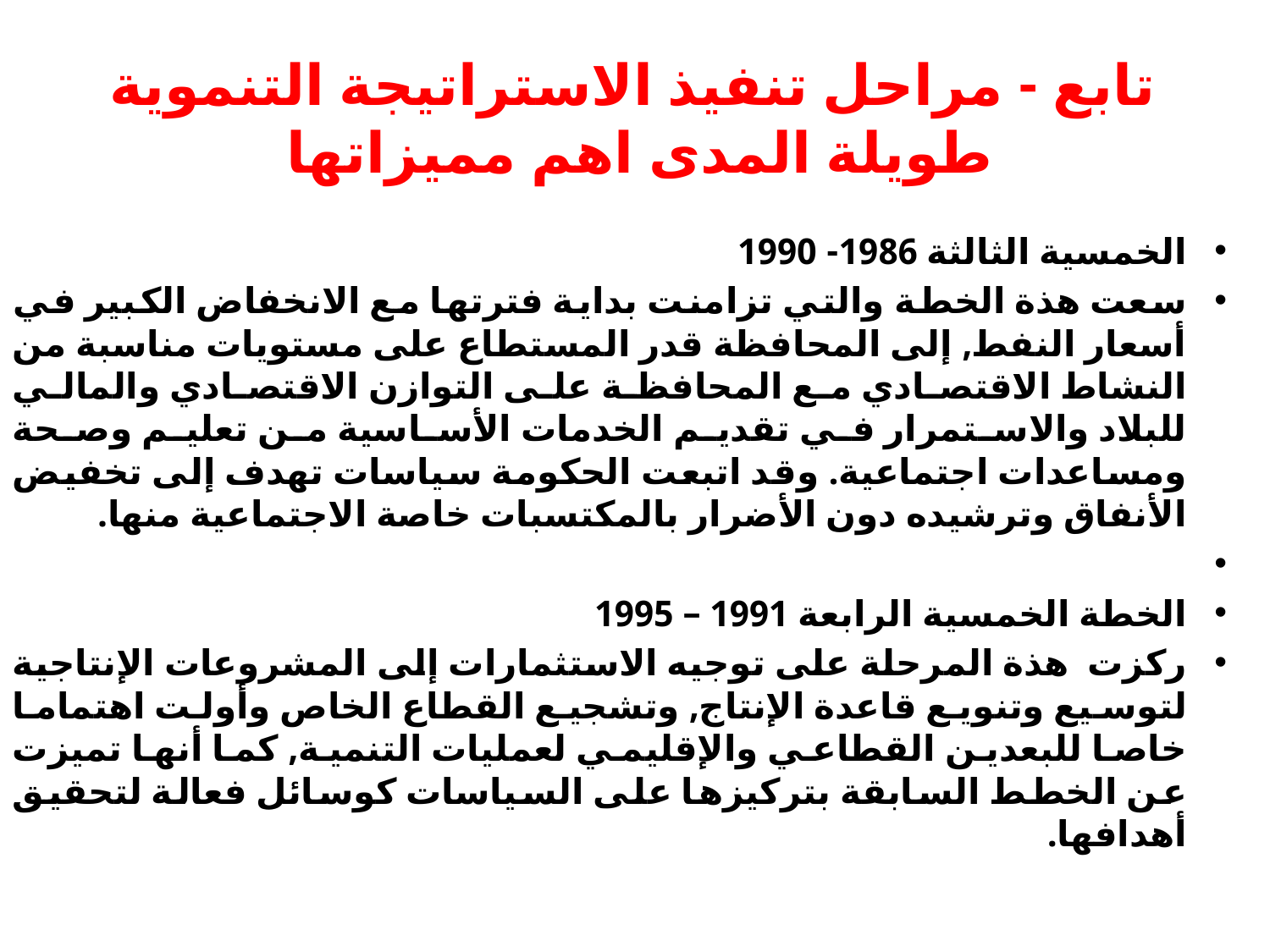

# تابع - مراحل تنفيذ الاستراتيجة التنموية طويلة المدى اهم مميزاتها
الخمسية الثالثة 1986- 1990
سعت هذة الخطة والتي تزامنت بداية فترتها مع الانخفاض الكبير في أسعار النفط, إلى المحافظة قدر المستطاع على مستويات مناسبة من النشاط الاقتصادي مع المحافظة على التوازن الاقتصادي والمالي للبلاد والاستمرار في تقديم الخدمات الأساسية من تعليم وصحة ومساعدات اجتماعية. وقد اتبعت الحكومة سياسات تهدف إلى تخفيض الأنفاق وترشيده دون الأضرار بالمكتسبات خاصة الاجتماعية منها.

الخطة الخمسية الرابعة 1991 – 1995
ركزت  هذة المرحلة على توجيه الاستثمارات إلى المشروعات الإنتاجية لتوسيع وتنويع قاعدة الإنتاج, وتشجيع القطاع الخاص وأولت اهتماما خاصا للبعدين القطاعي والإقليمي لعمليات التنمية, كما أنها تميزت عن الخطط السابقة بتركيزها على السياسات كوسائل فعالة لتحقيق أهدافها.